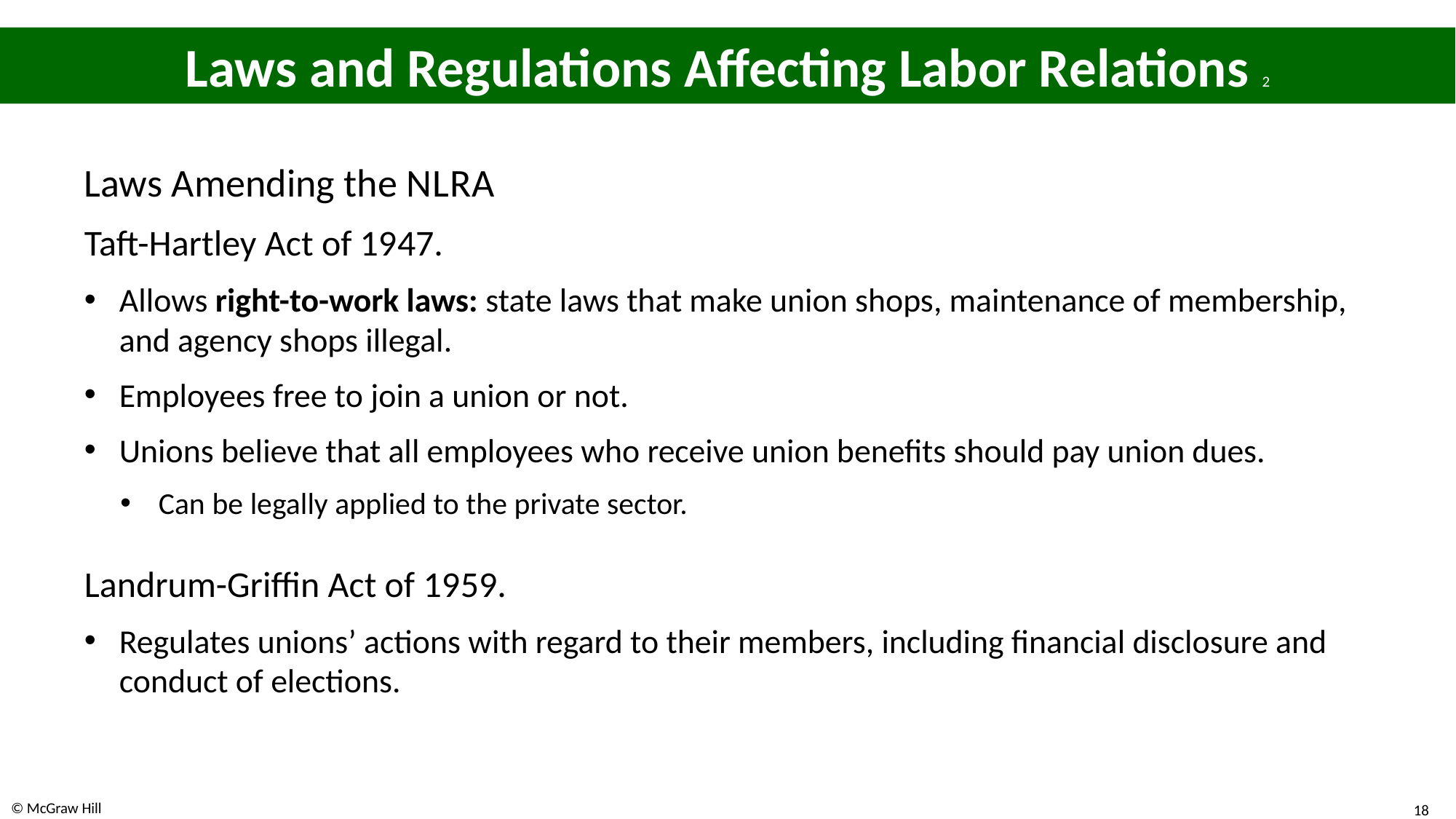

# Laws and Regulations Affecting Labor Relations 2
Laws Amending the N L R A
Taft-Hartley Act of 19 47.
Allows right-to-work laws: state laws that make union shops, maintenance of membership, and agency shops illegal.
Employees free to join a union or not.
Unions believe that all employees who receive union benefits should pay union dues.
Can be legally applied to the private sector.
Landrum-Griffin Act of 19 59.
Regulates unions’ actions with regard to their members, including financial disclosure and conduct of elections.